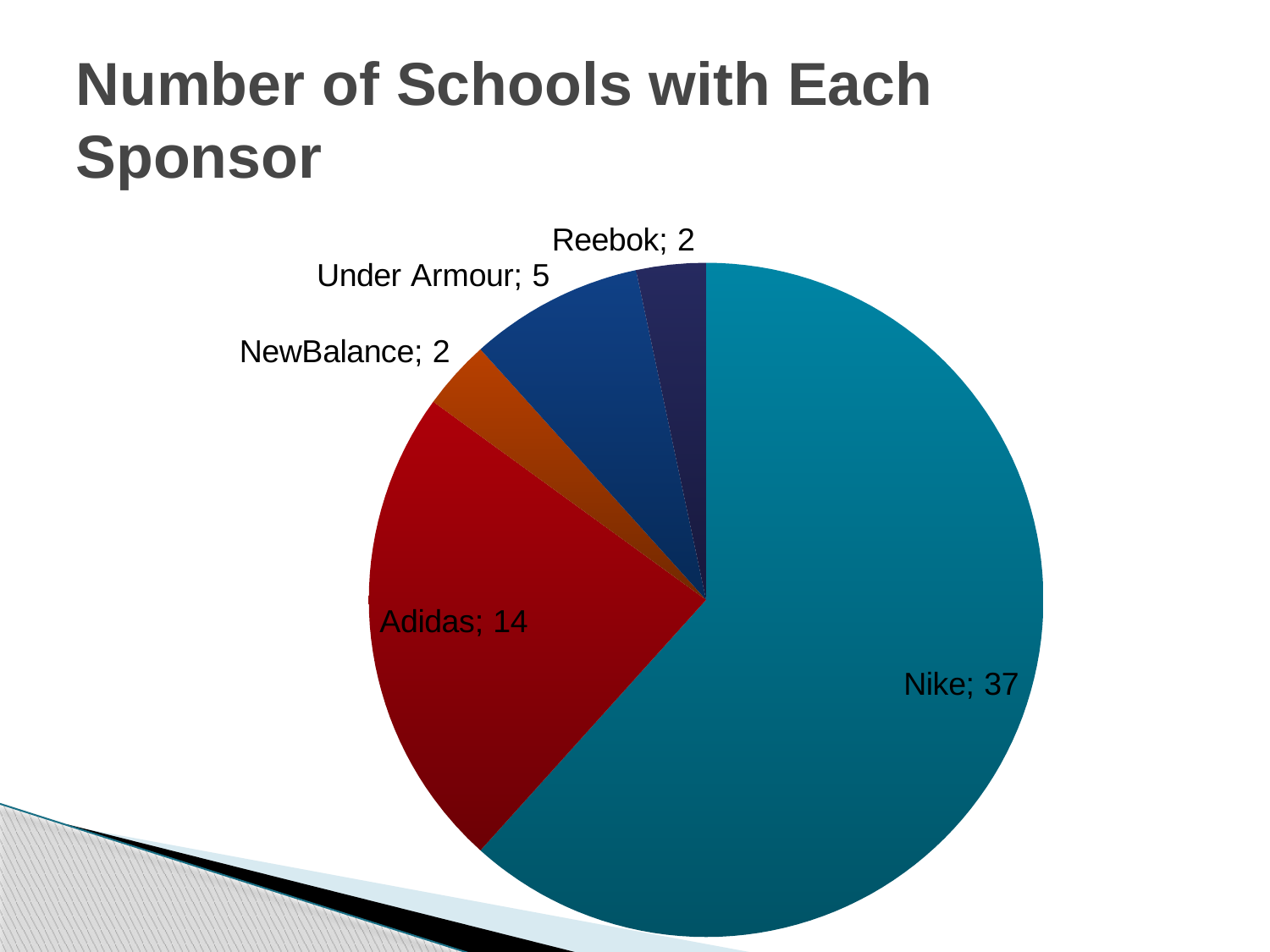

# Number of Schools with Each Sponsor

### Chart

| Category |  |
|---|---|
| Nike | 37.0 |
| Adidas | 14.0 |
| NewBalance | 2.0 |
| Under Armour | 5.0 |
| Reebok | 2.0 |